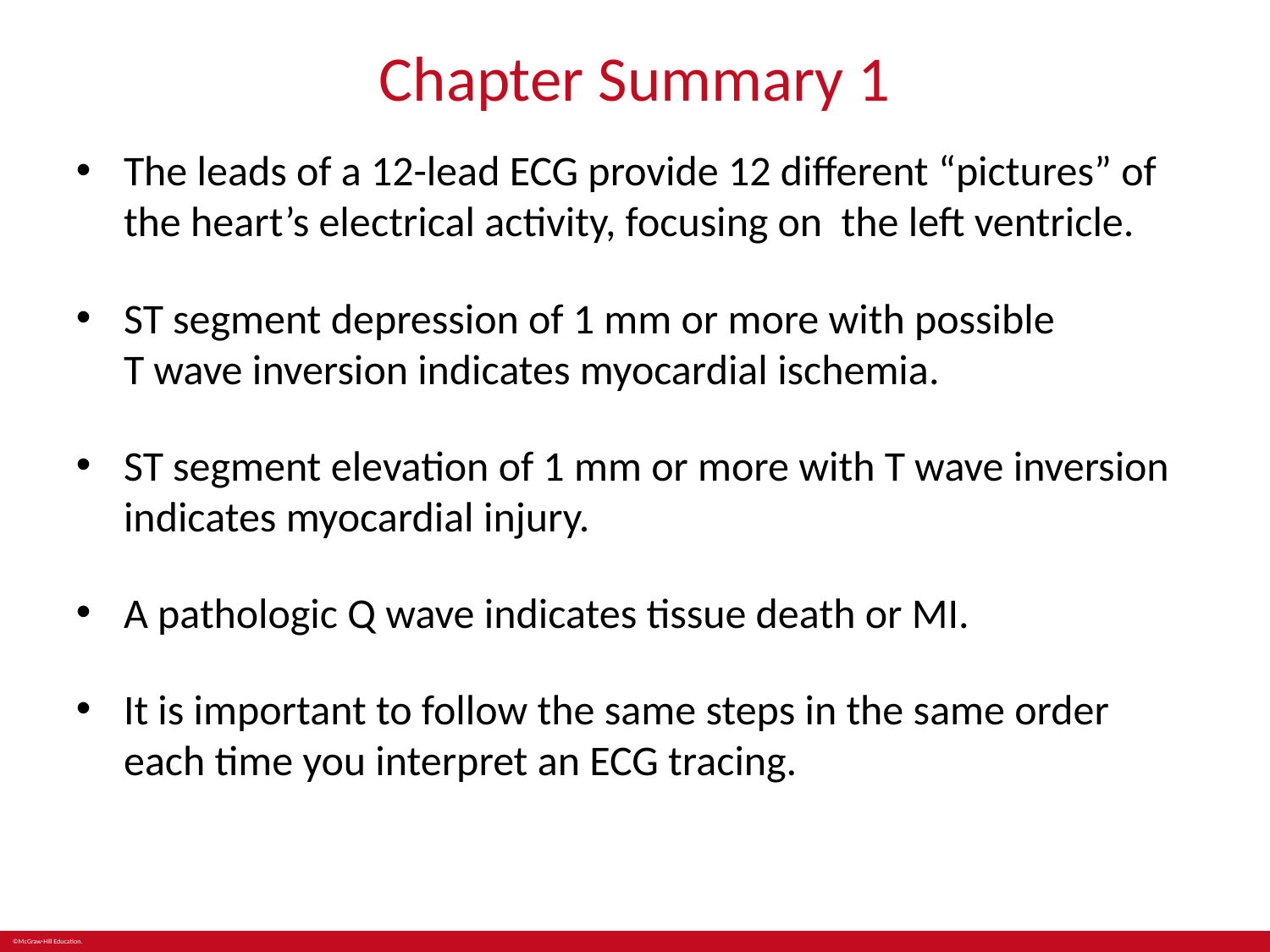

# Chapter Summary 1
The leads of a 12-lead ECG provide 12 different “pictures” of the heart’s electrical activity, focusing on  the left ventricle.
ST segment depression of 1 mm or more with possible
T wave inversion indicates myocardial ischemia.
ST segment elevation of 1 mm or more with T wave inversion indicates myocardial injury.
A pathologic Q wave indicates tissue death or MI.
It is important to follow the same steps in the same order each time you interpret an ECG tracing.